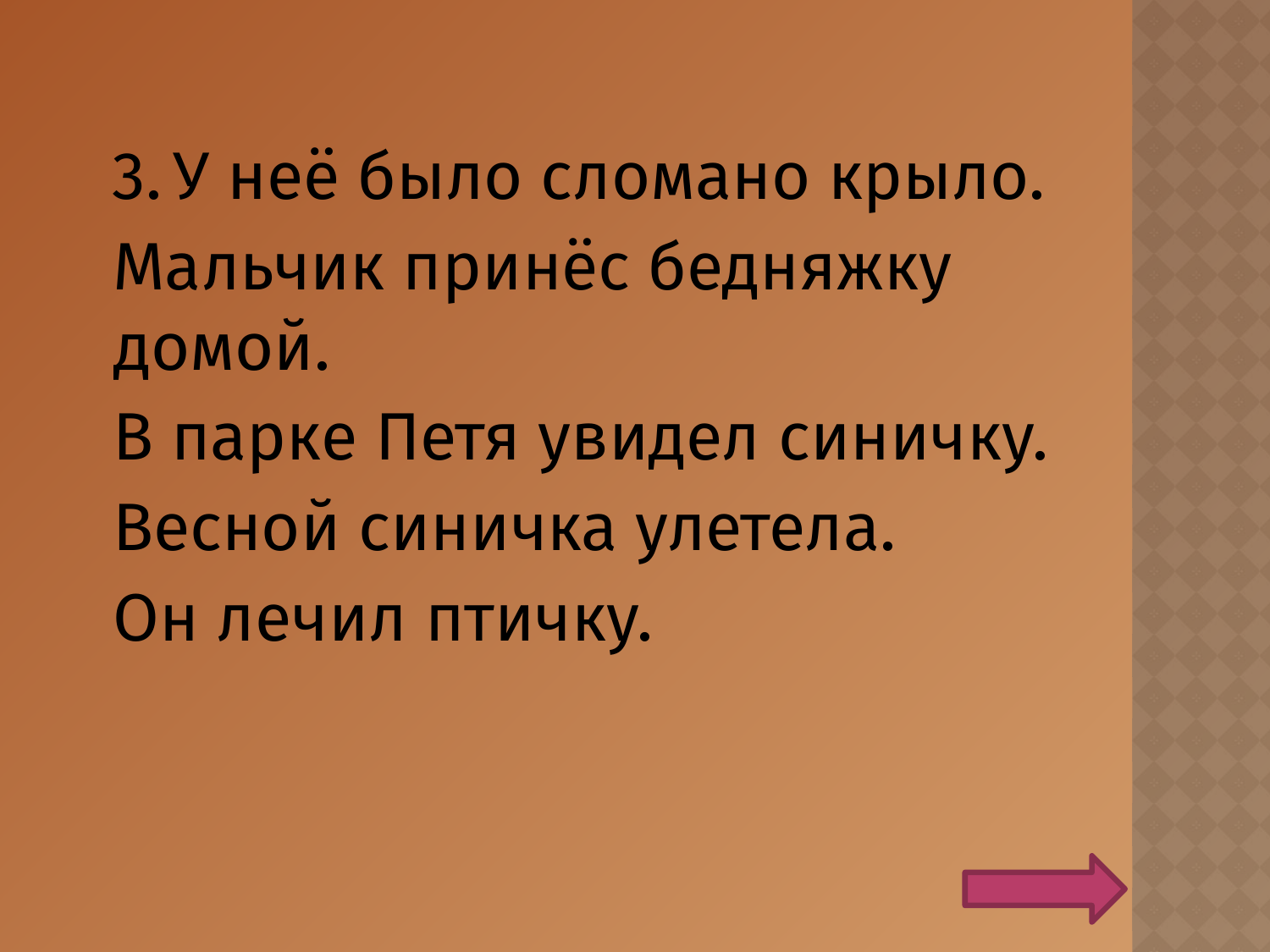

3. У неё было сломано крыло.
  Мальчик принёс бедняжку домой.
  В парке Петя увидел синичку.
  Весной синичка улетела.
  Он лечил птичку.